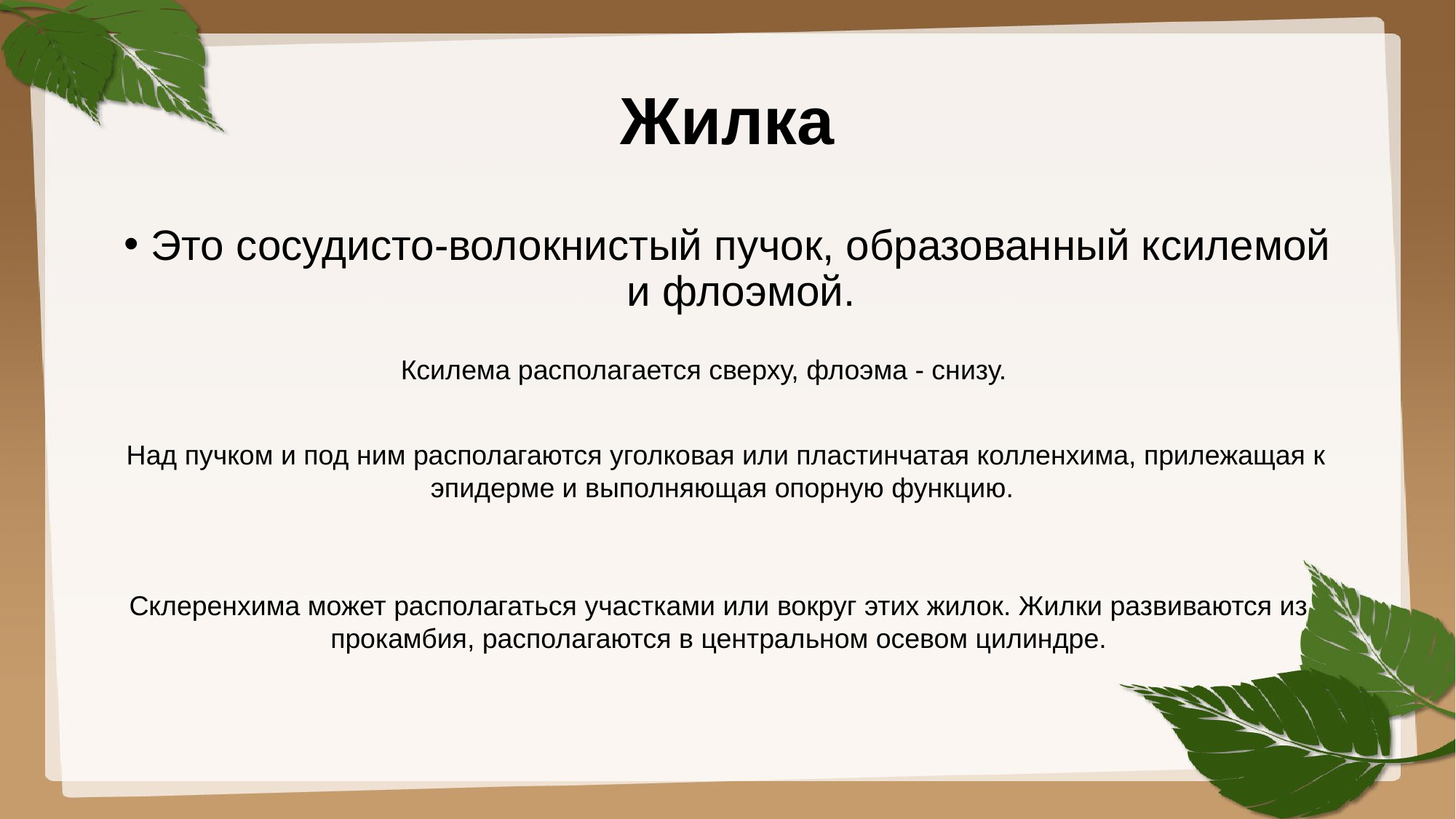

# Жилка
Это сосудисто-волокнистый пучок, образованный ксилемой и флоэмой.
Ксилема располагается сверху, флоэма - снизу.
Над пучком и под ним располагаются уголковая или пластинчатая колленхима, прилежащая к эпидерме и выполняющая опорную функцию.
Склеренхима может располагаться участками или вокруг этих жилок. Жилки развиваются из прокамбия, располагаются в центральном осевом цилиндре.